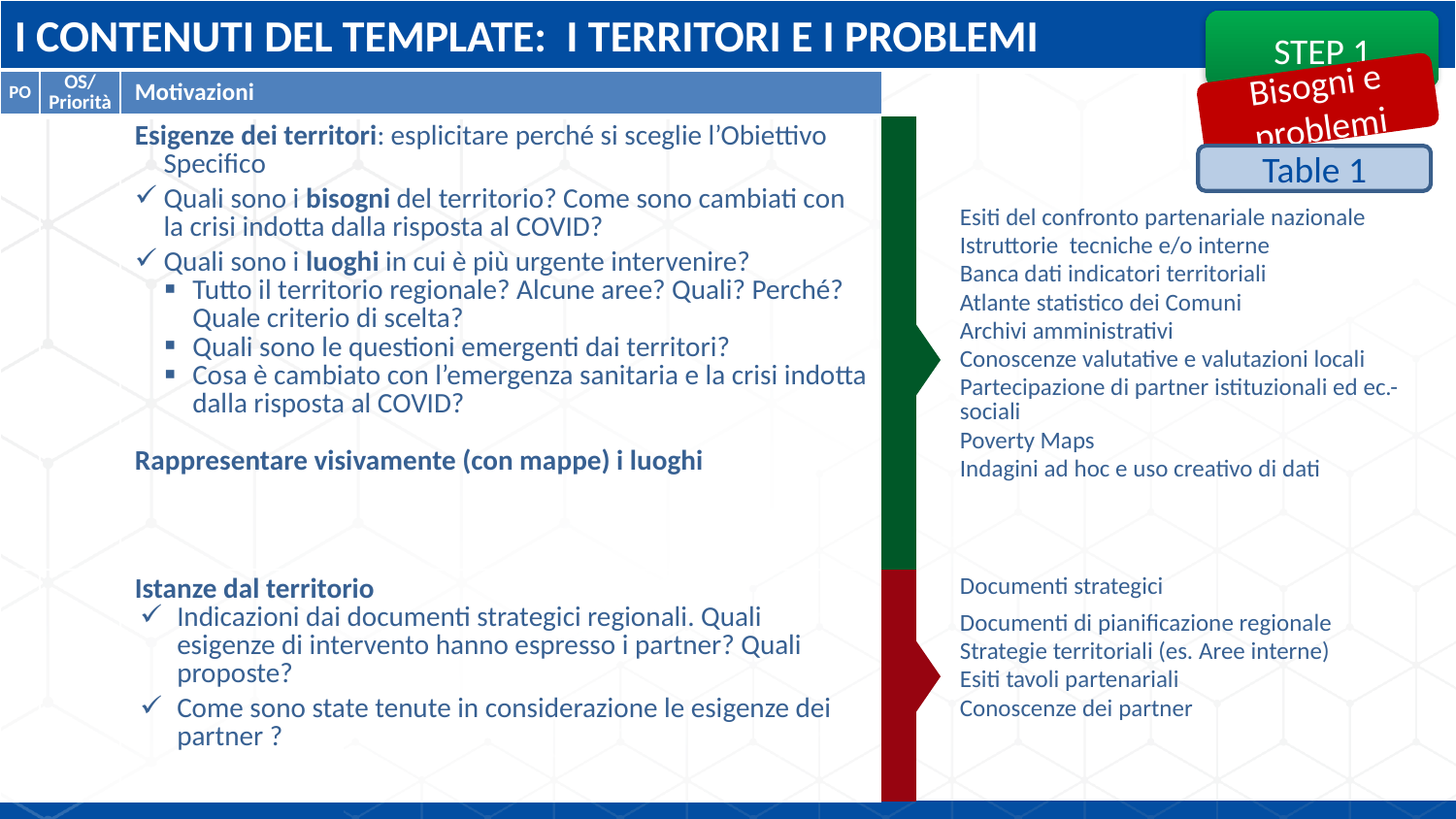

I CONTENUTI DEL TEMPLATE:  I TERRITORI E I PROBLEMI
STEP 1
Bisogni e problemi
| PO | OS/ Priorità | Motivazioni |  |  |
| --- | --- | --- | --- | --- |
|  |  | Esigenze dei territori: esplicitare perché si sceglie l’Obiettivo Specifico Quali sono i bisogni del territorio? Come sono cambiati con la crisi indotta dalla risposta al COVID? Quali sono i luoghi in cui è più urgente intervenire? Tutto il territorio regionale? Alcune aree? Quali? Perché? Quale criterio di scelta? Quali sono le questioni emergenti dai territori? Cosa è cambiato con l’emergenza sanitaria e la crisi indotta dalla risposta al COVID? Rappresentare visivamente (con mappe) i luoghi |  | Esiti del confronto partenariale nazionale Istruttorie tecniche e/o interne Banca dati indicatori territoriali Atlante statistico dei Comuni Archivi amministrativi Conoscenze valutative e valutazioni locali Partecipazione di partner istituzionali ed ec.-sociali Poverty Maps Indagini ad hoc e uso creativo di dati |
|  |  | Istanze dal territorio Indicazioni dai documenti strategici regionali. Quali esigenze di intervento hanno espresso i partner? Quali proposte? Come sono state tenute in considerazione le esigenze dei partner ? |  | Documenti strategici Documenti di pianificazione regionale Strategie territoriali (es. Aree interne) Esiti tavoli partenariali Conoscenze dei partner |
Table 1